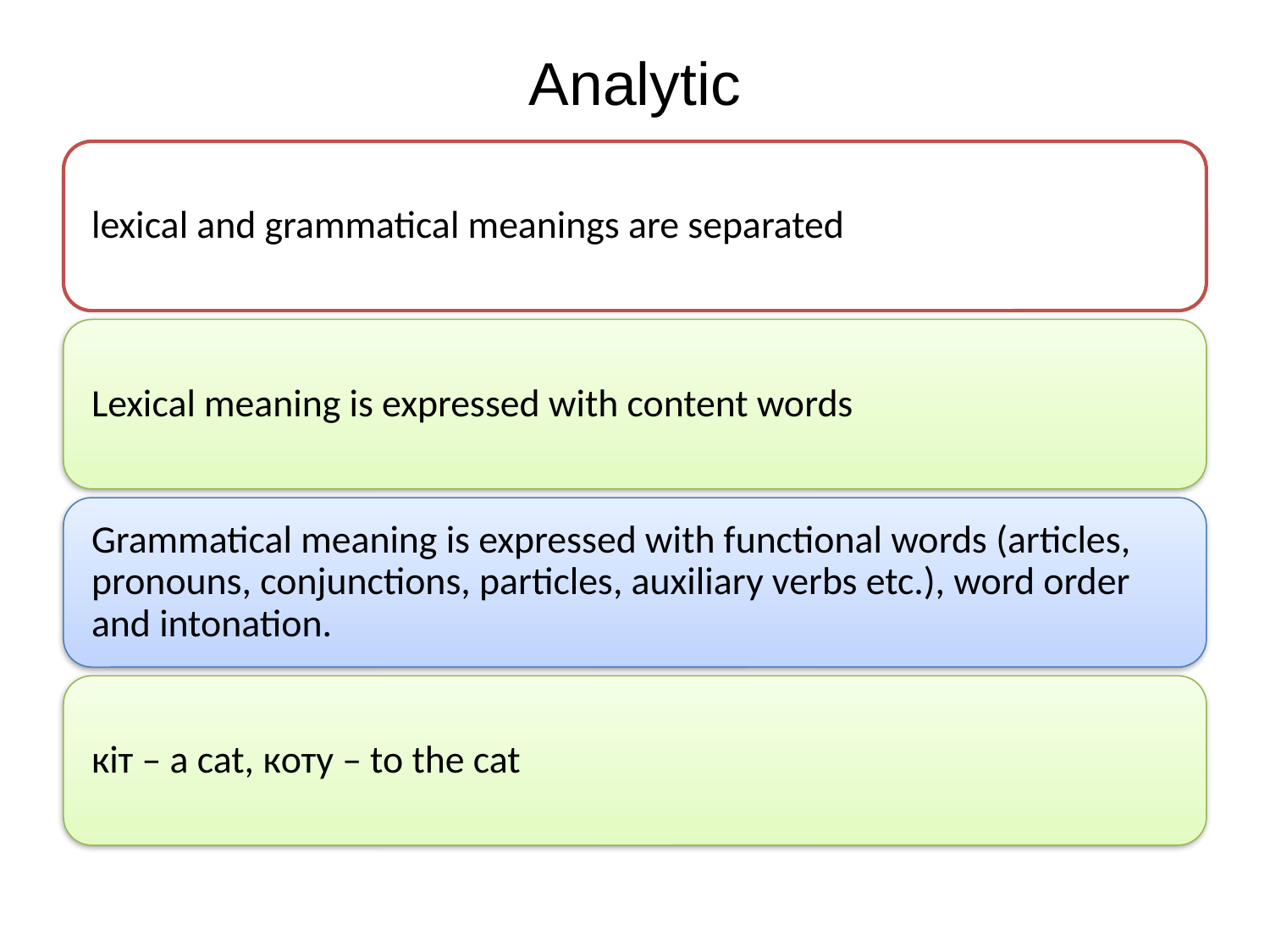

# Analytic
lexical and grammatical meanings are separated
Lexical meaning is expressed with content words
Grammatical meaning is expressed with functional words (articles, pronouns, conjunctions, particles, auxiliary verbs etc.), word order and intonation.
кіт – a cat, коту – to the cat